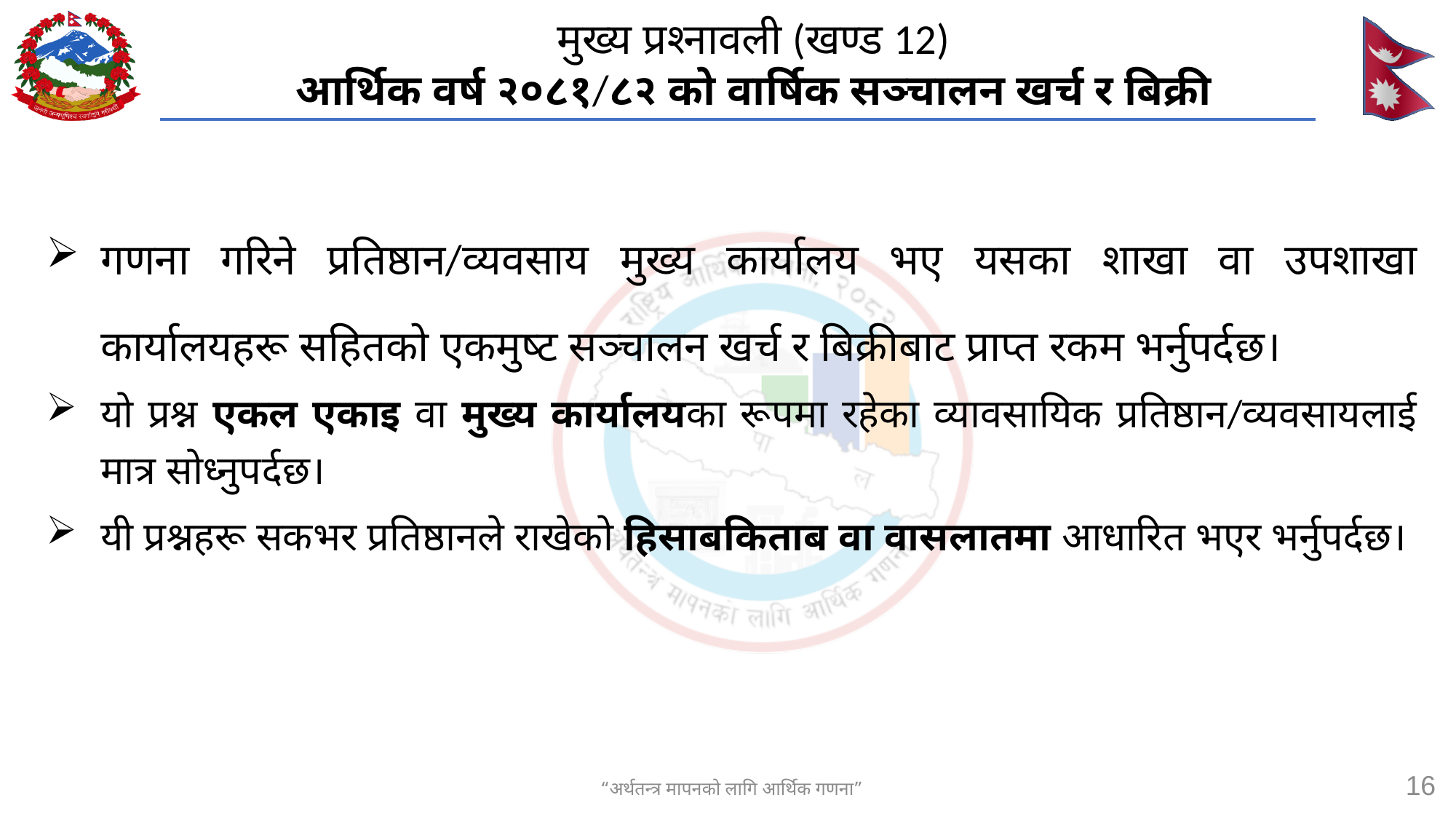

# मुख्य प्रश्नावली (खण्ड 12) आर्थिक वर्ष २०८१/८२ को वार्षिक सञ्चालन खर्च र बिक्री
गणना गरिने प्रतिष्ठान/व्यवसाय मुख्य कार्यालय भए यसका शाखा वा उपशाखा कार्यालयहरू सहितको एकमुष्ट सञ्चालन खर्च र बिक्रीबाट प्राप्त रकम भर्नुपर्दछ।
यो प्रश्न एकल एकाइ वा मुख्य कार्यालयका रूपमा रहेका व्यावसायिक प्रतिष्ठान/व्यवसायलाई मात्र सोध्नुपर्दछ।
यी प्रश्नहरू सकभर प्रतिष्ठानले राखेको हिसाबकिताब वा वासलातमा आधारित भएर भर्नुपर्दछ।

16
“अर्थतन्त्र मापनको लागि आर्थिक गणना”